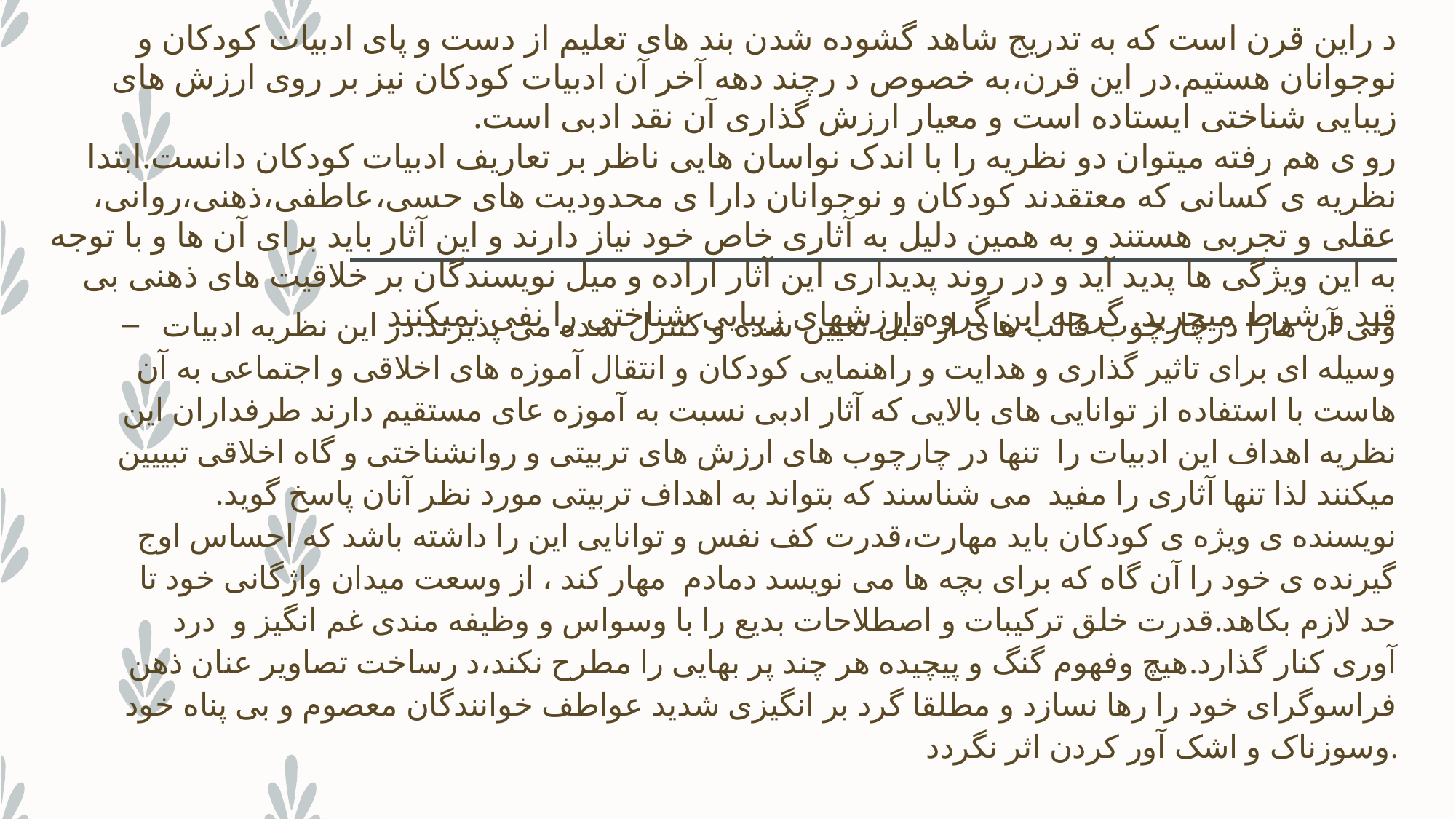

# د راین قرن است که به تدریج شاهد گشوده شدن بند های تعلیم از دست و پای ادبیات کودکان و نوجوانان هستیم.در این قرن،به خصوص د رچند دهه آخر آن ادبیات کودکان نیز بر روی ارزش های زیبایی شناختی ایستاده است و معیار ارزش گذاری آن نقد ادبی است. رو ی هم رفته میتوان دو نظریه را با اندک نواسان هایی ناظر بر تعاریف ادبیات کودکان دانست.ابتدا نظریه ی کسانی که معتقدند کودکان و نوجوانان دارا ی محدودیت های حسی،عاطفی،ذهنی،روانی، عقلی و تجربی هستند و به همین دلیل به آثاری خاص خود نیاز دارند و این آثار باید برای آن ها و با توجه به این ویژگی ها پدید آید و در روند پدیداری این آثار اراده و میل نویسندگان بر خلاقیت های ذهنی بی قید و شرط میچربد. گرچه این گروه ارزشهای زیبایی شناختی را نفی نمیکنند
ولی آن هارا درچارچوب قالب های از قبل تعیین شده و کنترل شده می پذیرند.در این نظریه ادبیات وسیله ای برای تاثیر گذاری و هدایت و راهنمایی کودکان و انتقال آموزه های اخلاقی و اجتماعی به آن هاست با استفاده از توانایی های بالایی که آثار ادبی نسبت به آموزه عای مستقیم دارند طرفداران این نظریه اهداف این ادبیات را  تنها در چارچوب های ارزش های تربیتی و روانشناختی و گاه اخلاقی تبییین میکنند لذا تنها آثاری را مفید  می شناسند که بتواند به اهداف تربیتی مورد نظر آنان پاسخ گوید. نویسنده ی ویژه ی کودکان باید مهارت،قدرت کف نفس و توانایی این را داشته باشد که احساس اوج گیرنده ی خود را آن گاه که برای بچه ها می نویسد دمادم  مهار کند ، از وسعت میدان واژگانی خود تا حد لازم بکاهد.قدرت خلق ترکیبات و اصطلاحات بدیع را با وسواس و وظیفه مندی غم انگیز و  درد آوری کنار گذارد.هیچ وفهوم گنگ و پیچیده هر چند پر بهایی را مطرح نکند،د رساخت تصاویر عنان ذهن فراسوگرای خود را رها نسازد و مطلقا گرد بر انگیزی شدید عواطف خوانندگان معصوم و بی پناه خود وسوزناک و اشک آور کردن اثر نگردد.